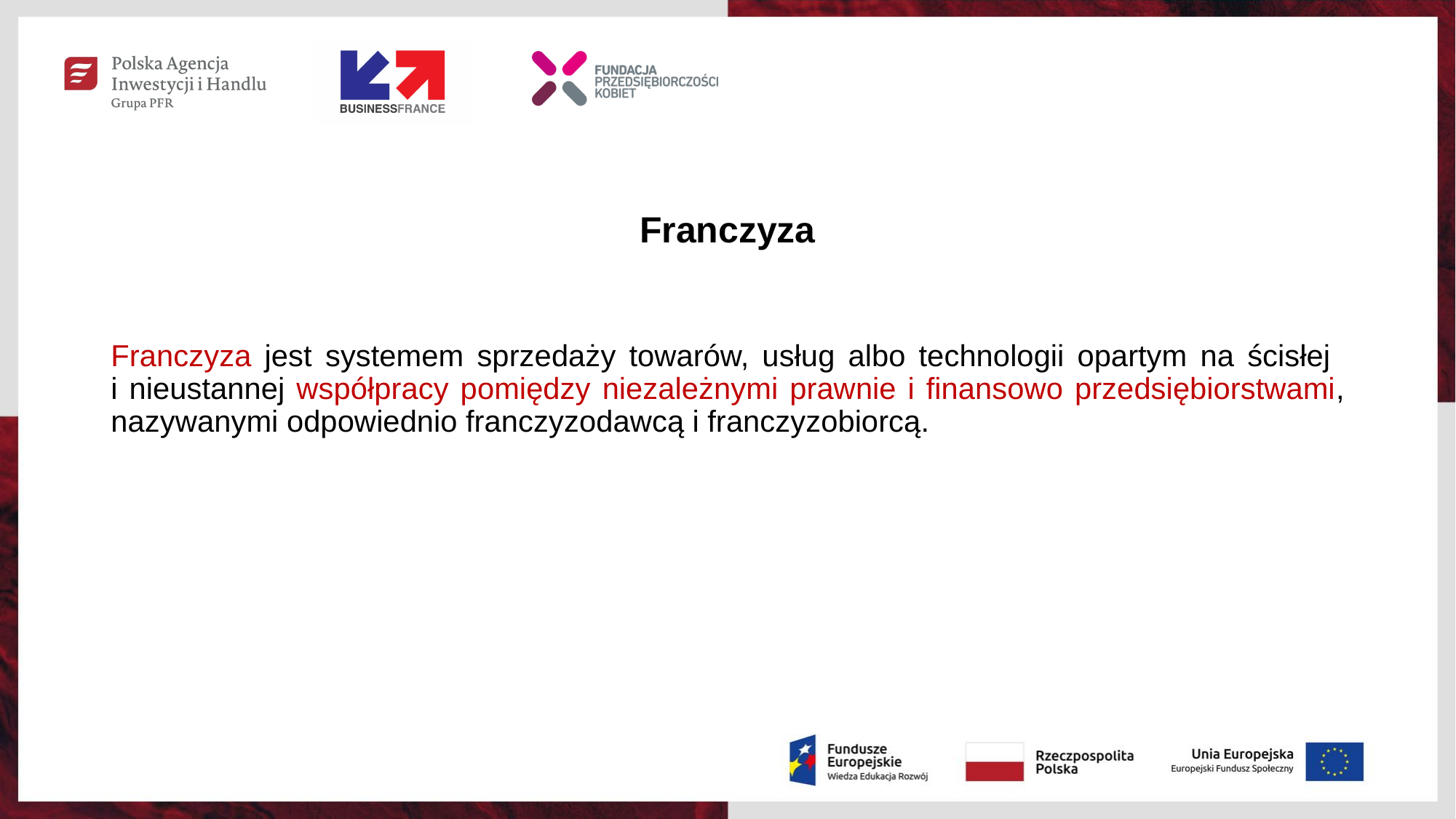

# Franczyza
Franczyza jest systemem sprzedaży towarów, usług albo technologii opartym na ścisłej
i nieustannej współpracy pomiędzy niezależnymi prawnie i finansowo przedsiębiorstwami, nazywanymi odpowiednio franczyzodawcą i franczyzobiorcą.